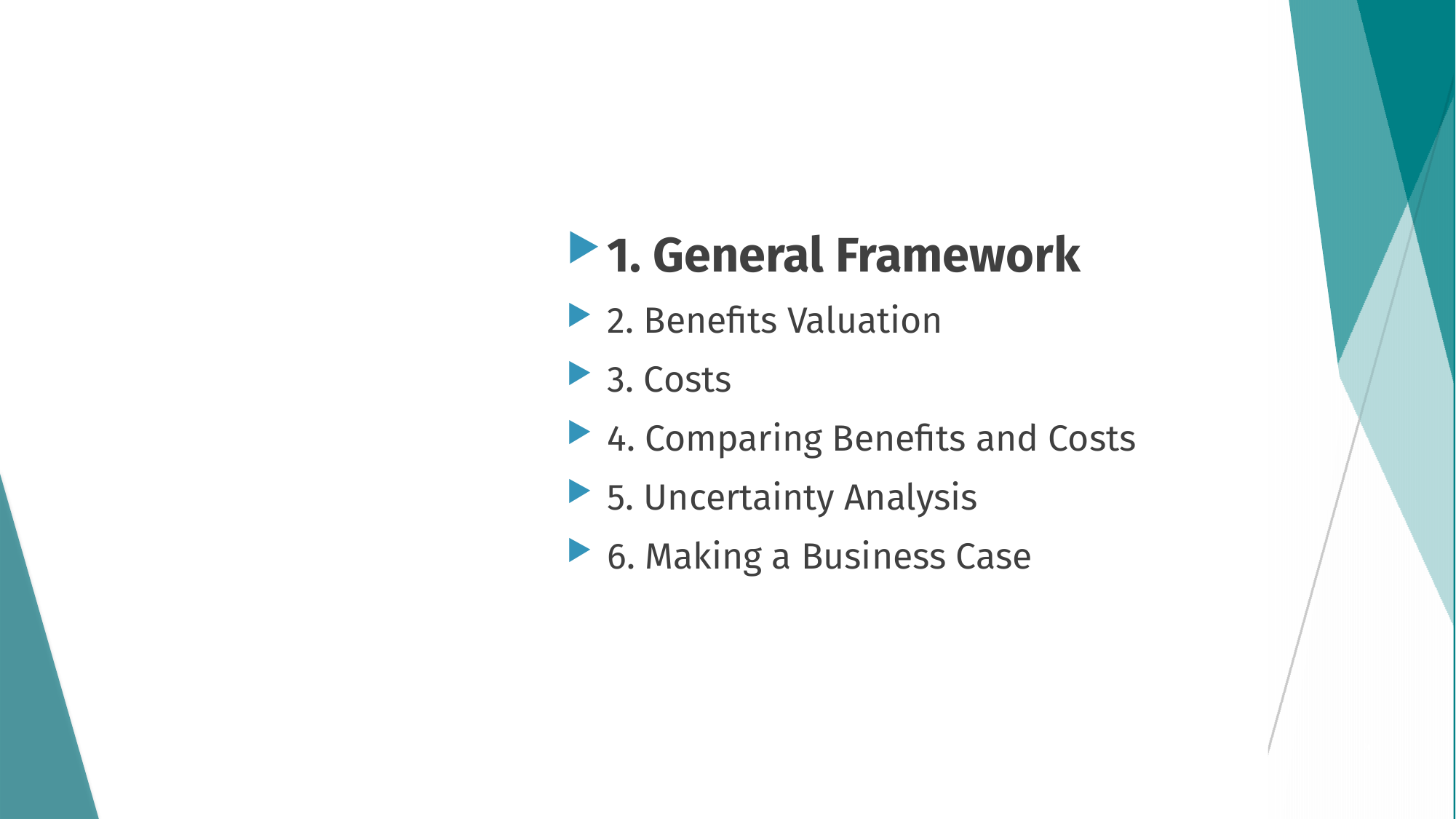

# Section 1: General Framework
1. General Framework
2. Benefits Valuation
3. Costs
4. Comparing Benefits and Costs
5. Uncertainty Analysis
6. Making a Business Case

4